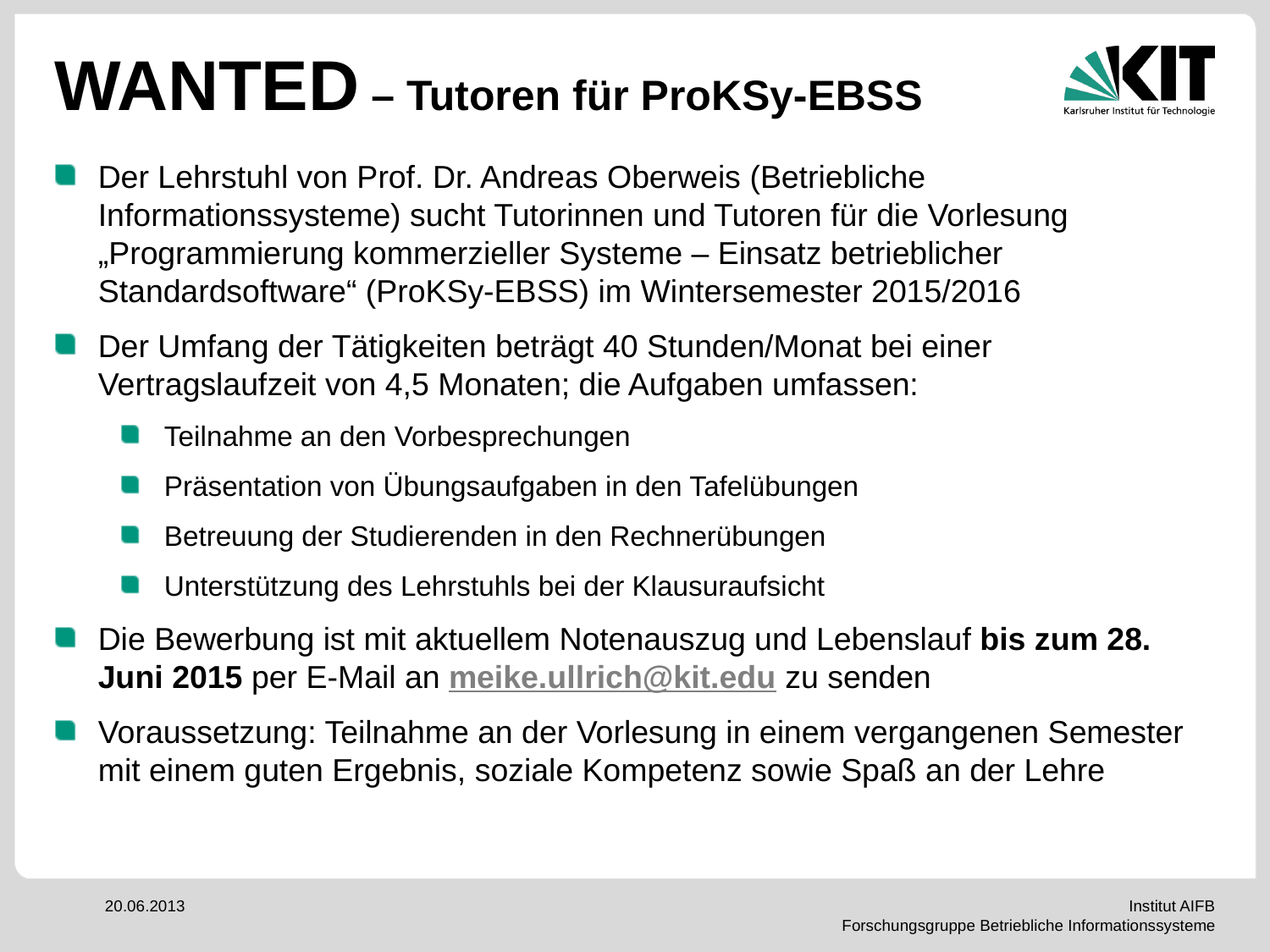

# WANTED – Tutoren für ProKSy-EBSS
Der Lehrstuhl von Prof. Dr. Andreas Oberweis (Betriebliche Informationssysteme) sucht Tutorinnen und Tutoren für die Vorlesung „Programmierung kommerzieller Systeme – Einsatz betrieblicher Standardsoftware“ (ProKSy-EBSS) im Wintersemester 2015/2016
Der Umfang der Tätigkeiten beträgt 40 Stunden/Monat bei einer Vertragslaufzeit von 4,5 Monaten; die Aufgaben umfassen:
Teilnahme an den Vorbesprechungen
Präsentation von Übungsaufgaben in den Tafelübungen
Betreuung der Studierenden in den Rechnerübungen
Unterstützung des Lehrstuhls bei der Klausuraufsicht
Die Bewerbung ist mit aktuellem Notenauszug und Lebenslauf bis zum 28. Juni 2015 per E-Mail an meike.ullrich@kit.edu zu senden
Voraussetzung: Teilnahme an der Vorlesung in einem vergangenen Semester mit einem guten Ergebnis, soziale Kompetenz sowie Spaß an der Lehre